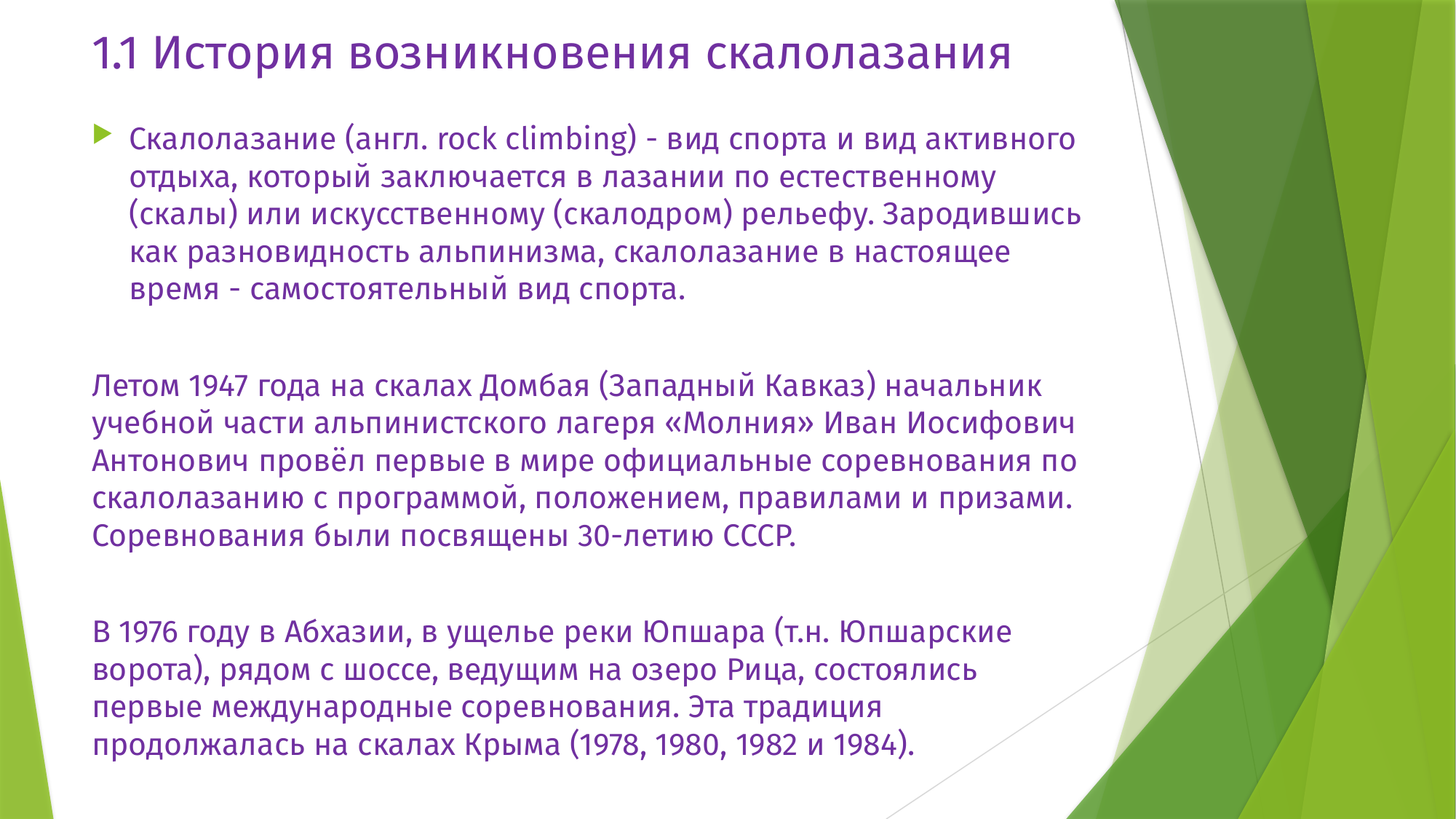

# 1.1 История возникновения скалолазания
Скалолазание (англ. rock climbing) - вид спорта и вид активного отдыха, который заключается в лазании по естественному (скалы) или искусственному (скалодром) рельефу. Зародившись как разновидность альпинизма, скалолазание в настоящее время - самостоятельный вид спорта.

Летом 1947 года на скалах Домбая (Западный Кавказ) начальник учебной части альпинистского лагеря «Молния» Иван Иосифович Антонович провёл первые в мире официальные соревнования по скалолазанию с программой, положением, правилами и призами. Соревнования были посвящены 30-летию СССР.

В 1976 году в Абхазии, в ущелье реки Юпшара (т.н. Юпшарские ворота), рядом с шоссе, ведущим на озеро Рица, состоялись первые международные соревнования. Эта традиция продолжалась на скалах Крыма (1978, 1980, 1982 и 1984).